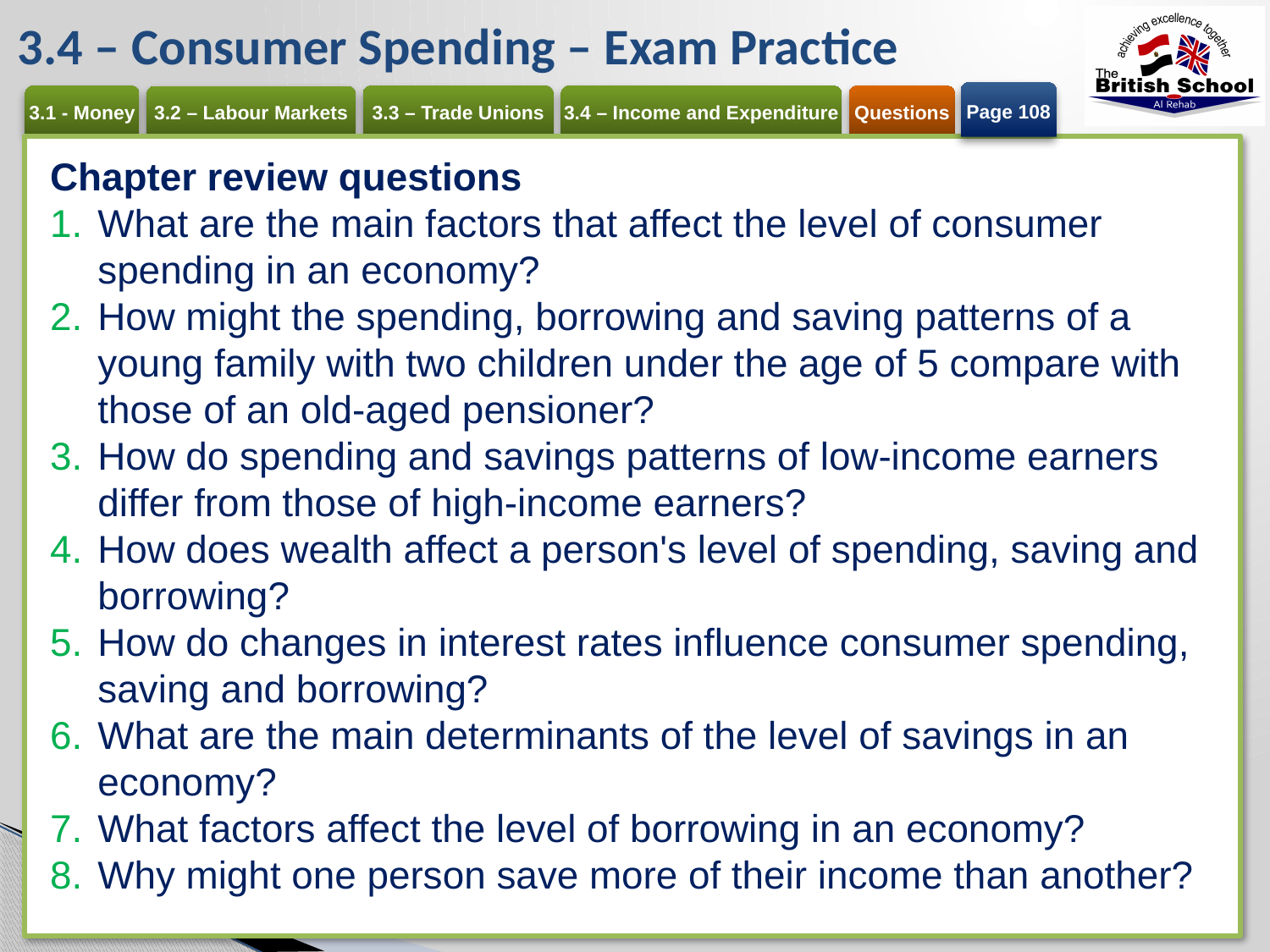

# 3.4 – Consumer Spending – Exam Practice
Page 108
Chapter review questions
What are the main factors that affect the level of consumer spending in an economy?
How might the spending, borrowing and saving patterns of a young family with two children under the age of 5 compare with those of an old-aged pensioner?
How do spending and savings patterns of low-income earners differ from those of high-income earners?
How does wealth affect a person's level of spending, saving and borrowing?
How do changes in interest rates influence consumer spending, saving and borrowing?
What are the main determinants of the level of savings in an economy?
What factors affect the level of borrowing in an economy?
Why might one person save more of their income than another?